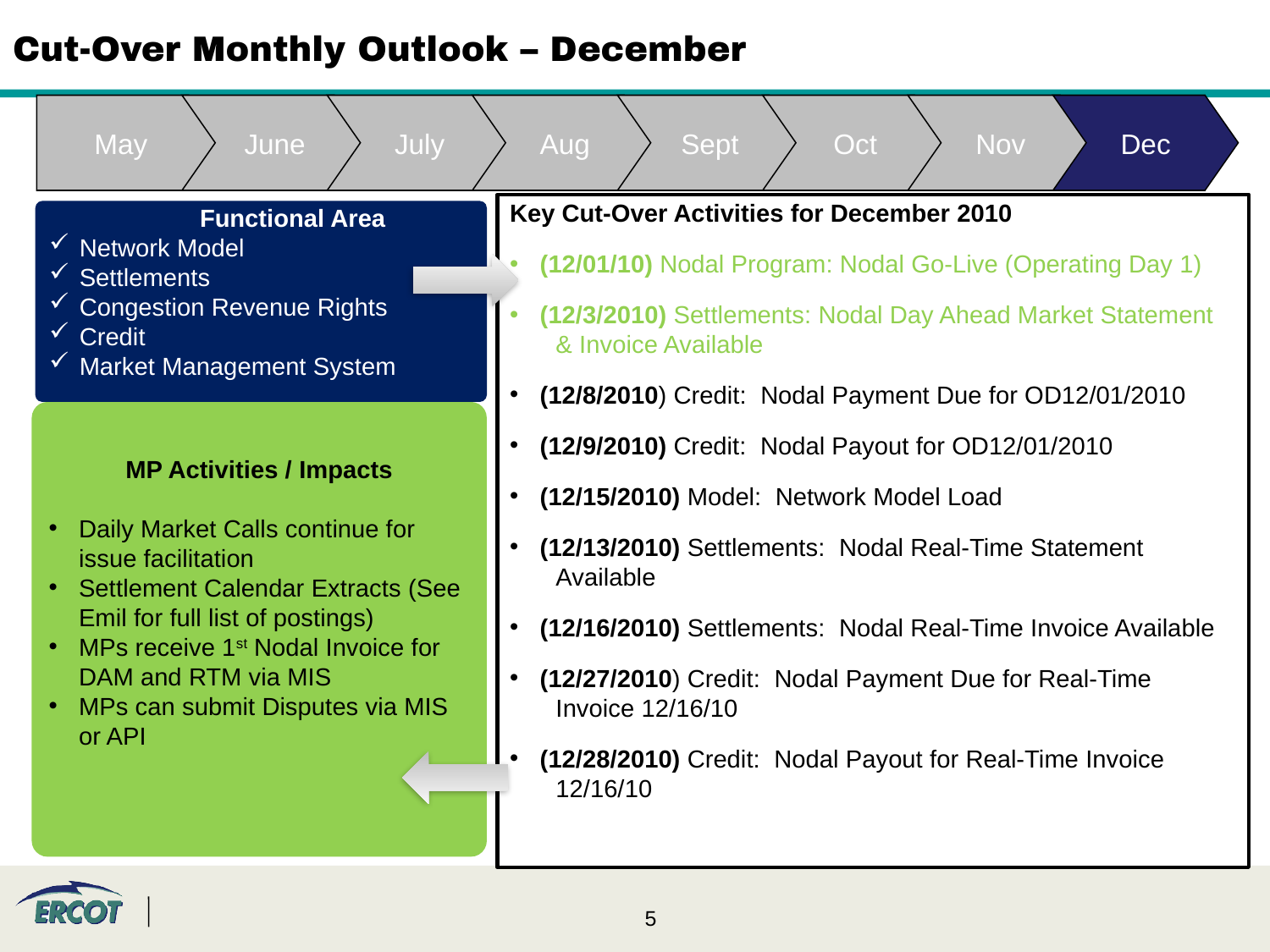

# Cut-Over Monthly Outlook – December
May
June
July
Aug
Sept
Oct
Nov
Dec
Key Cut-Over Activities for December 2010
(12/01/10) Nodal Program: Nodal Go-Live (Operating Day 1)
(12/3/2010) Settlements: Nodal Day Ahead Market Statement & Invoice Available
(12/8/2010) Credit:  Nodal Payment Due for OD12/01/2010
(12/9/2010) Credit:  Nodal Payout for OD12/01/2010
(12/15/2010) Model:  Network Model Load
(12/13/2010) Settlements:  Nodal Real-Time Statement Available
(12/16/2010) Settlements:  Nodal Real-Time Invoice Available
(12/27/2010) Credit:  Nodal Payment Due for Real-Time Invoice 12/16/10
(12/28/2010) Credit:  Nodal Payout for Real-Time Invoice 12/16/10

Functional Area
Network Model
Settlements
Congestion Revenue Rights
Credit
Market Management System

MP Activities / Impacts

Daily Market Calls continue for issue facilitation
Settlement Calendar Extracts (See Emil for full list of postings)
MPs receive 1st Nodal Invoice for DAM and RTM via MIS
MPs can submit Disputes via MIS or API